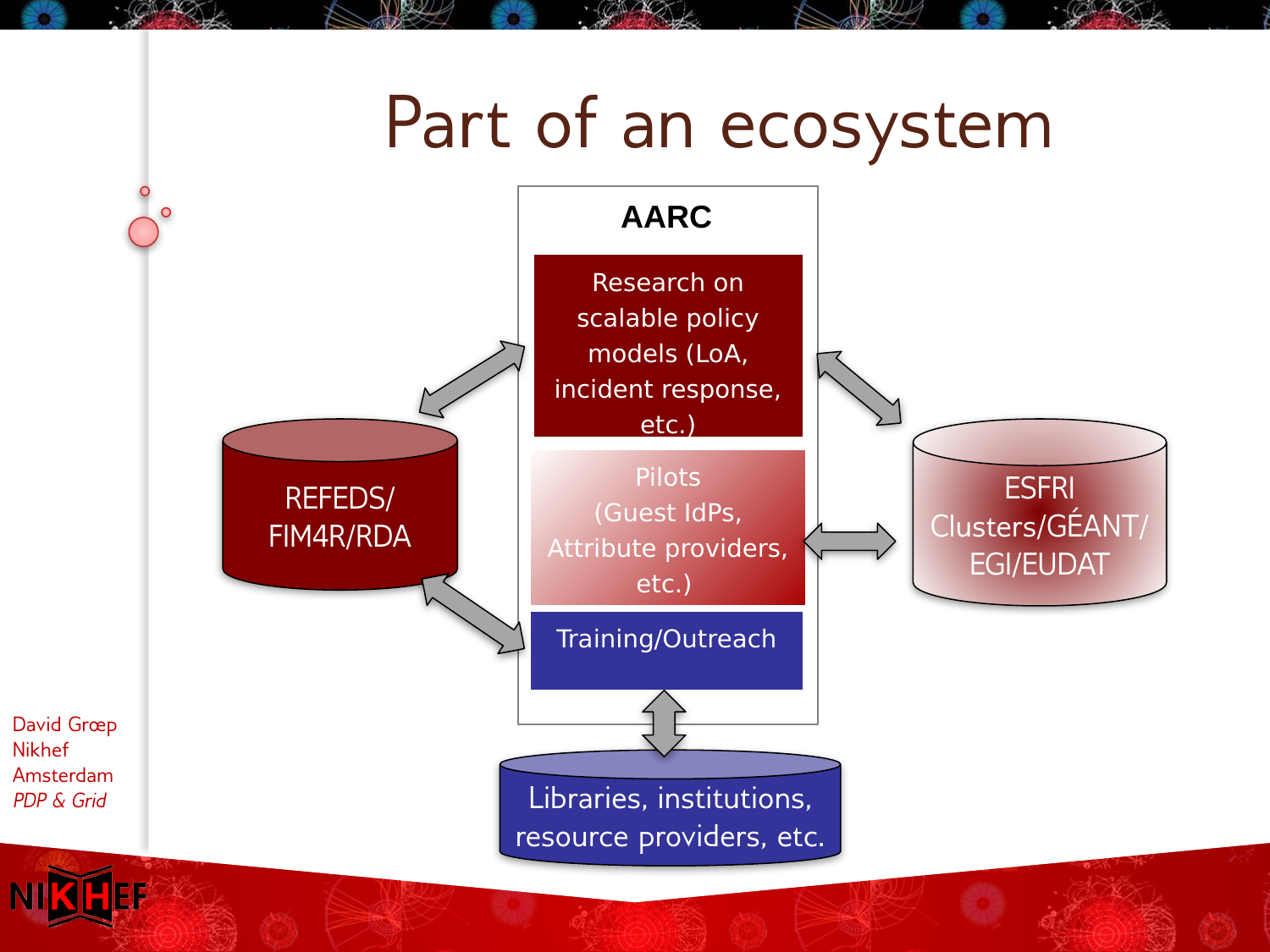

# Part of an ecosystem

AARC
Research on scalable policy models (LoA, incident response, etc.)

REFEDS/FIM4R/RDA
ESFRI Clusters/GÉANT/EGI/EUDAT
Pilots
(Guest IdPs, Attribute providers, etc.)

Training/Outreach

Libraries, institutions, resource providers, etc.